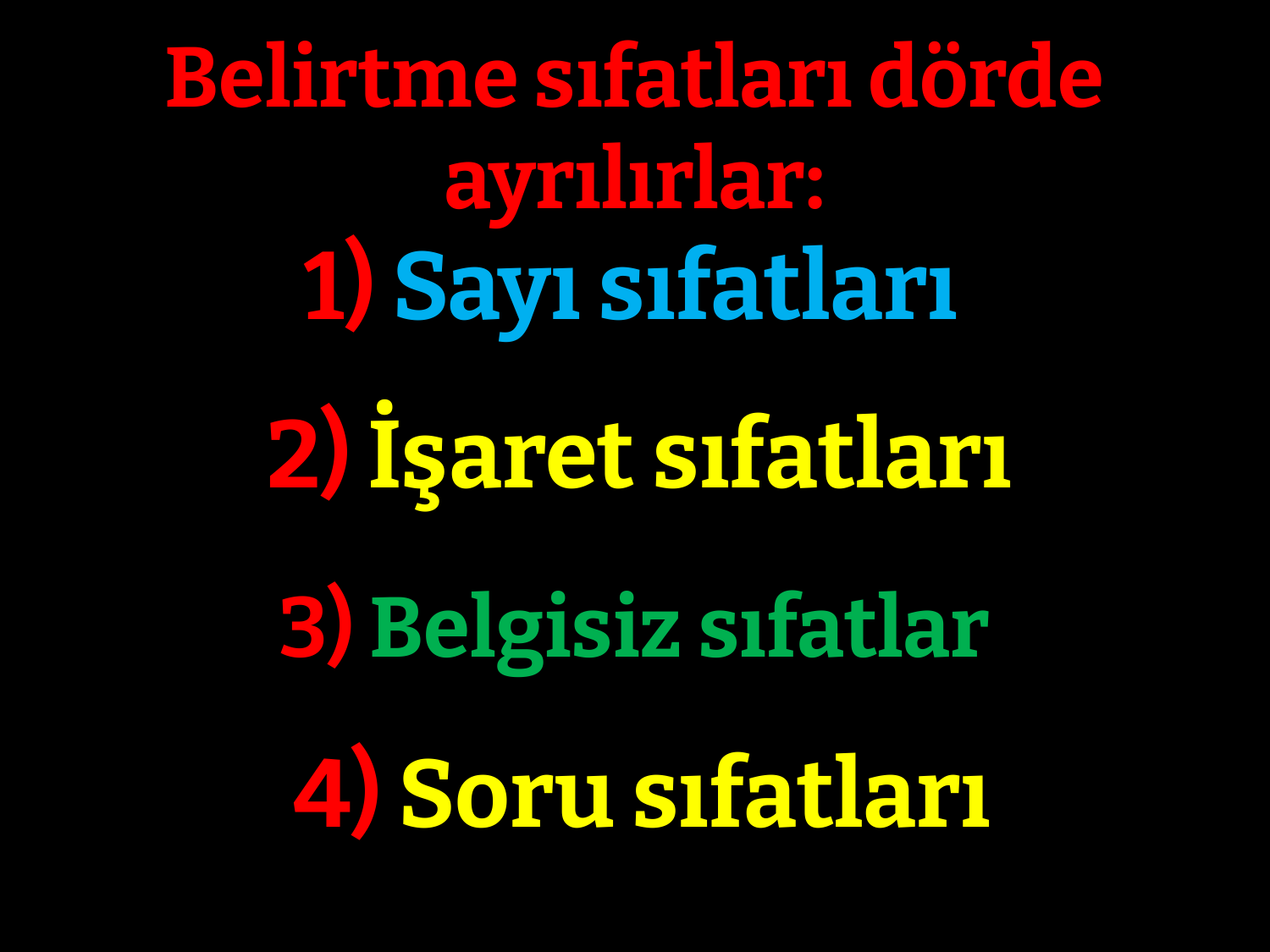

Belirtme sıfatları dörde ayrılırlar:
1) Sayı sıfatları
#
2) İşaret sıfatları
3) Belgisiz sıfatlar
4) Soru sıfatları